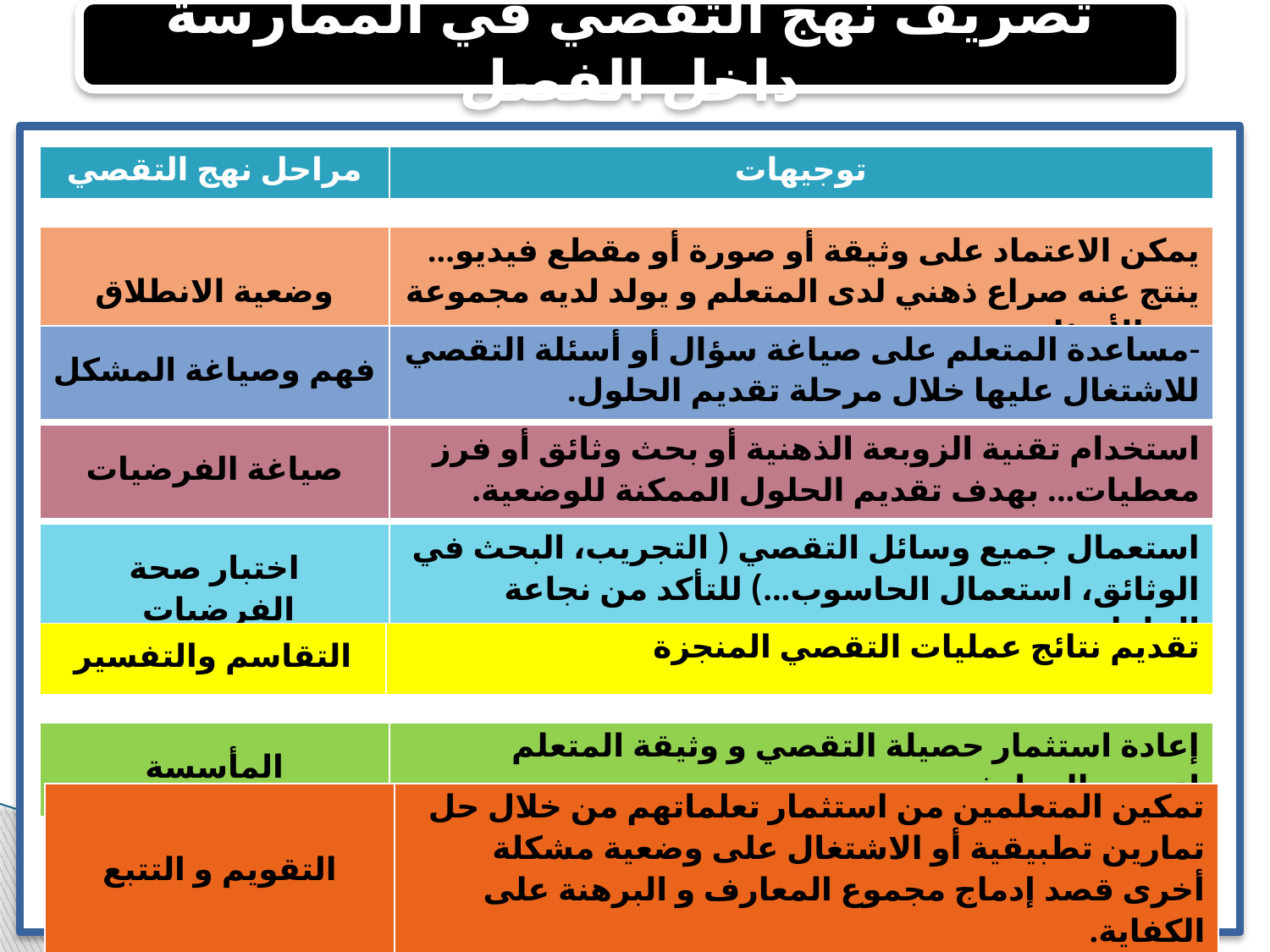

تصريف نهج التقصي في الممارسة داخل الفصل

| مراحل نهج التقصي | توجيهات |
| --- | --- |
| وضعية الانطلاق | يمكن الاعتماد على وثيقة أو صورة أو مقطع فيديو... ينتج عنه صراع ذهني لدى المتعلم و يولد لديه مجموعة من الأسئلة. |
| --- | --- |
| فهم وصياغة المشكل | مساعدة المتعلم على صياغة سؤال أو أسئلة التقصي للاشتغال عليها خلال مرحلة تقديم الحلول. |
| --- | --- |
| صياغة الفرضيات | استخدام تقنية الزوبعة الذهنية أو بحث وثائق أو فرز معطيات... بهدف تقديم الحلول الممكنة للوضعية. |
| --- | --- |
| اختبار صحة الفرضيات | استعمال جميع وسائل التقصي ( التجريب، البحث في الوثائق، استعمال الحاسوب...) للتأكد من نجاعة الحلول. |
| --- | --- |
| التقاسم والتفسير | تقديم نتائج عمليات التقصي المنجزة |
| --- | --- |
| المأسسة | إعادة استثمار حصيلة التقصي و وثيقة المتعلم لتدوين المعارف. |
| --- | --- |
| التقويم و التتبع | تمكين المتعلمين من استثمار تعلماتهم من خلال حل تمارين تطبيقية أو الاشتغال على وضعية مشكلة أخرى قصد إدماج مجموع المعارف و البرهنة على الكفاية. |
| --- | --- |